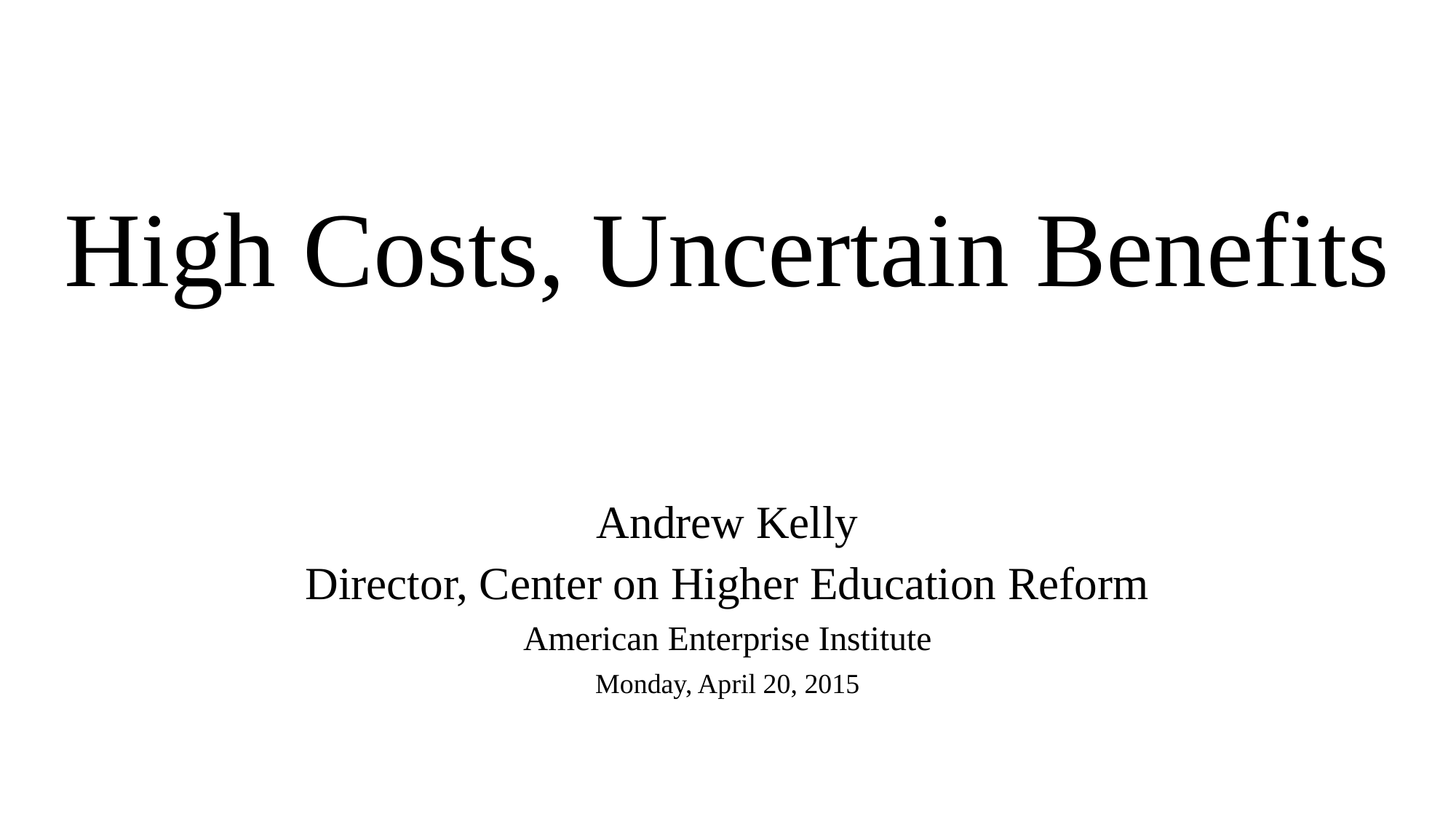

# High Costs, Uncertain Benefits
Andrew Kelly
Director, Center on Higher Education Reform
American Enterprise Institute
Monday, April 20, 2015